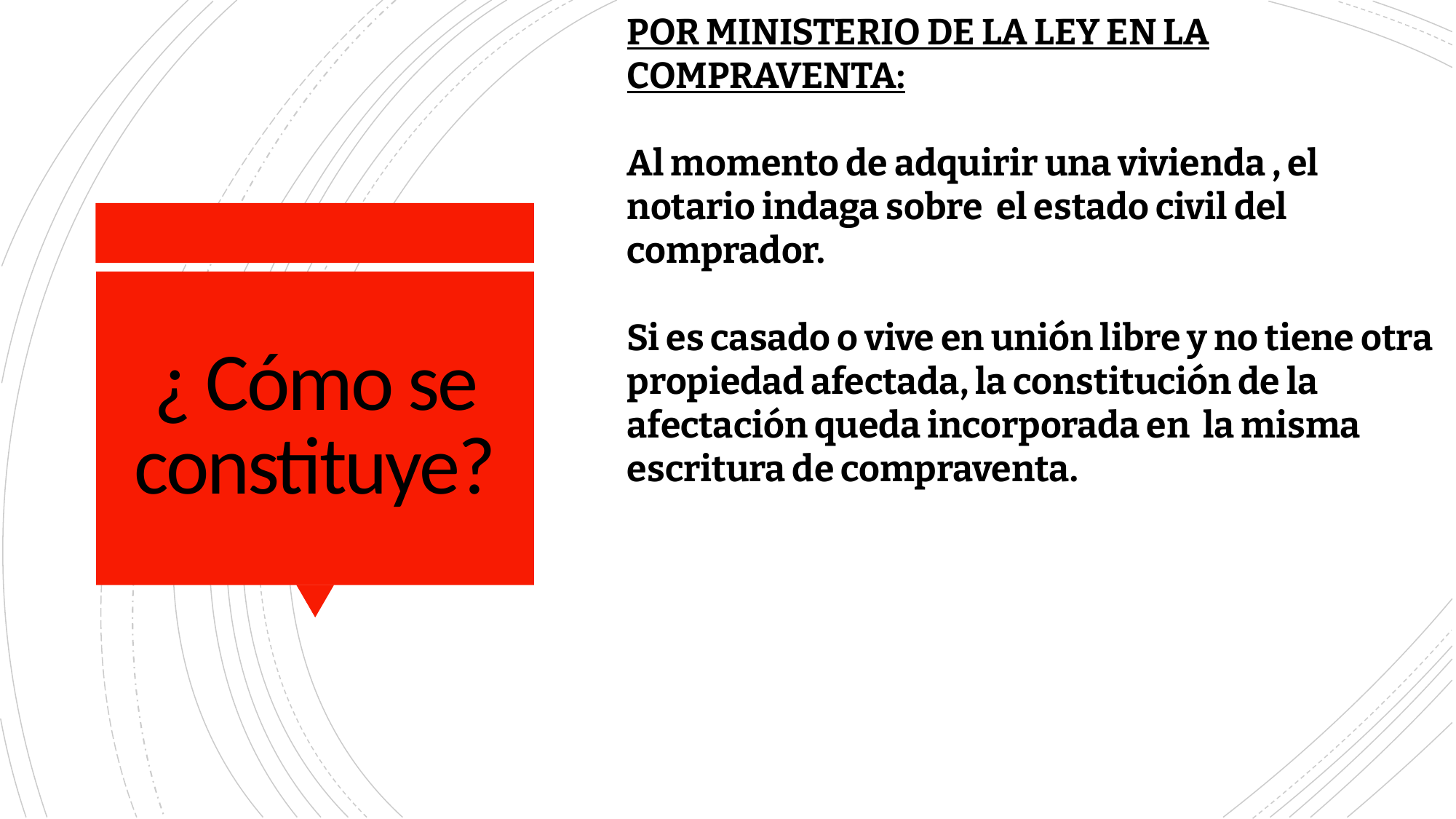

POR MINISTERIO DE LA LEY EN LA COMPRAVENTA:

Al momento de adquirir una vivienda , el notario indaga sobre  el estado civil del comprador.

Si es casado o vive en unión libre y no tiene otra propiedad afectada, la constitución de la afectación queda incorporada en  la misma escritura de compraventa.
# ¿ Cómo se constituye?